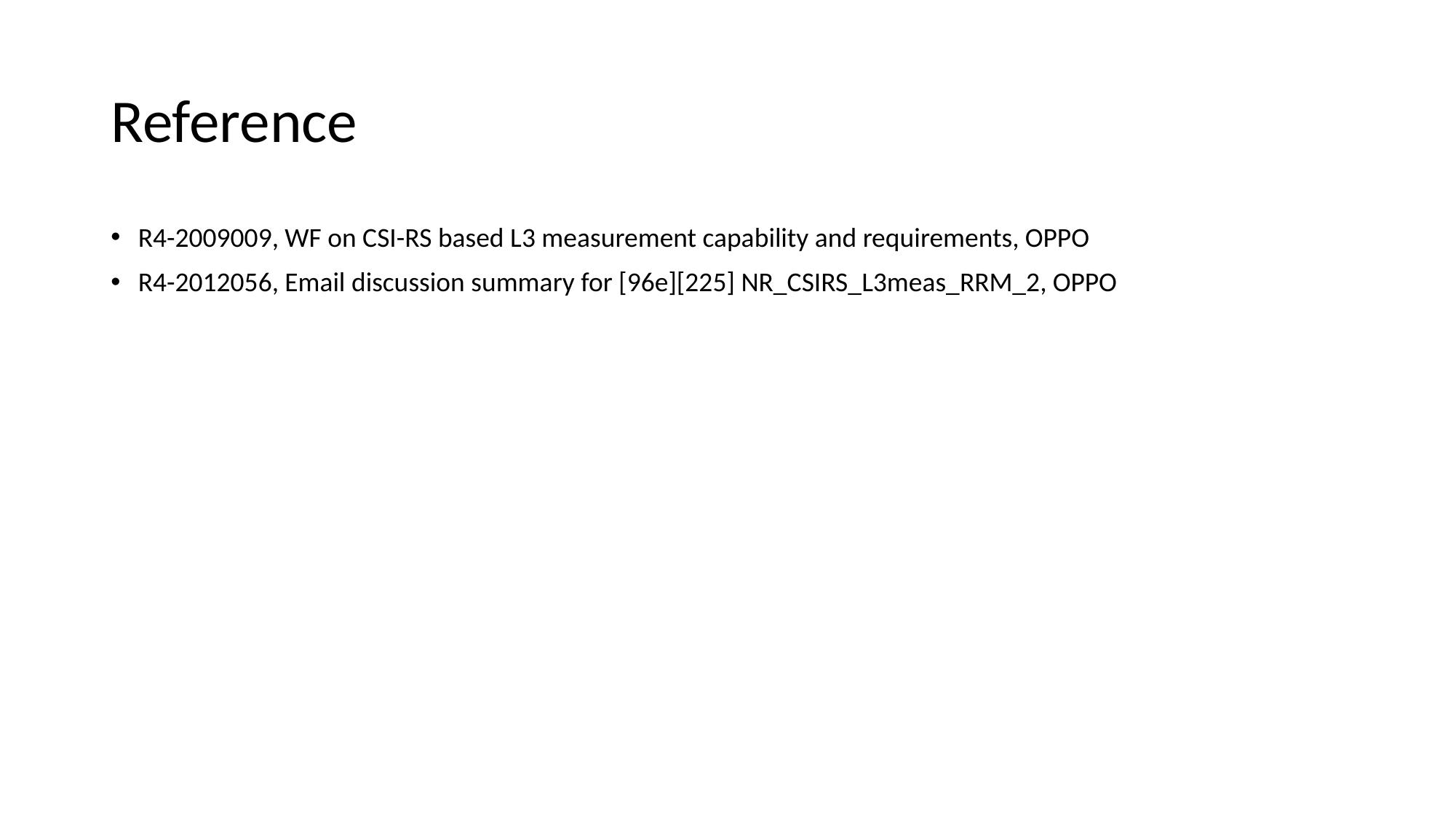

# Reference
R4-2009009, WF on CSI-RS based L3 measurement capability and requirements, OPPO
R4-2012056, Email discussion summary for [96e][225] NR_CSIRS_L3meas_RRM_2, OPPO